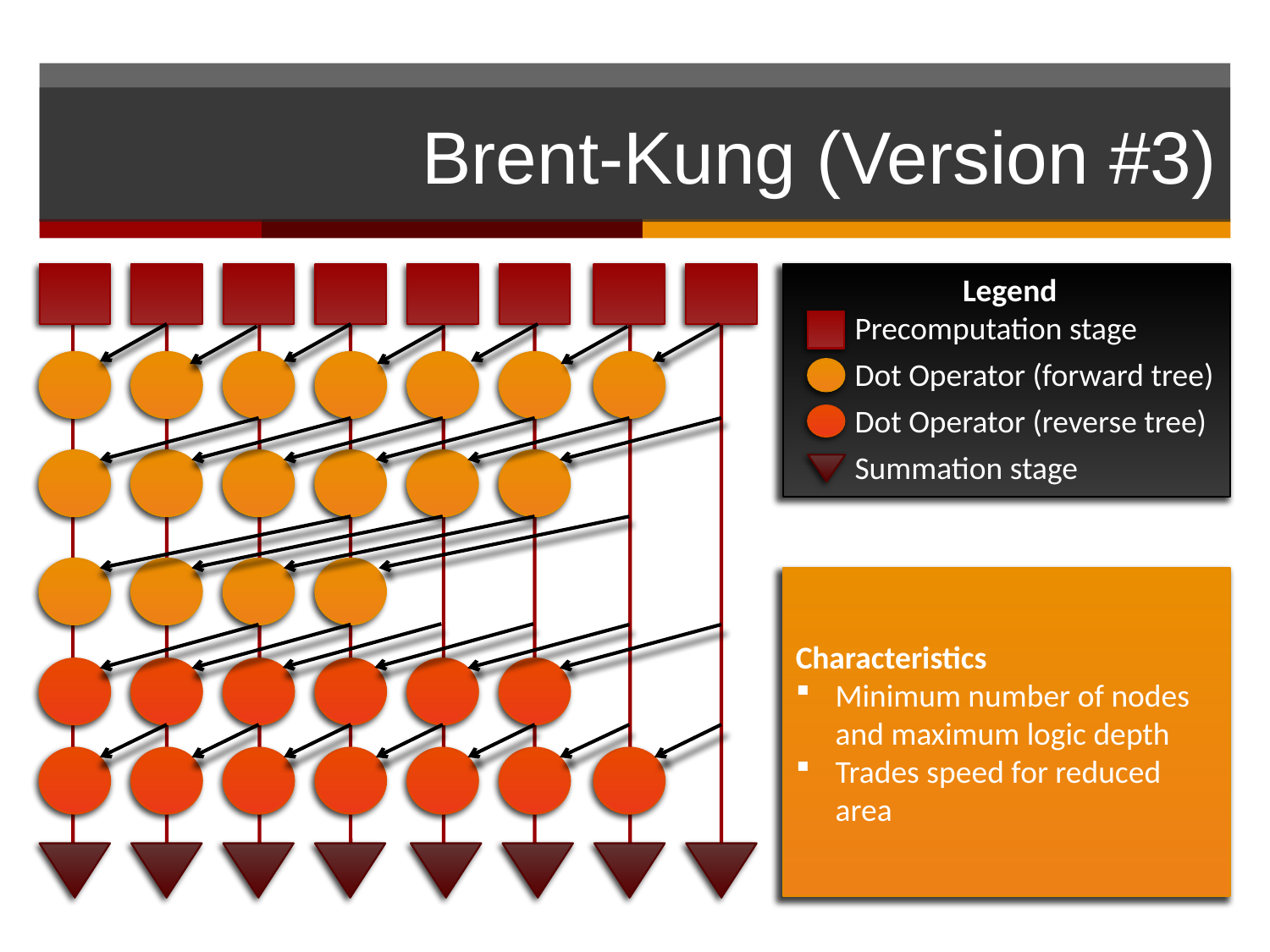

# Brent-Kung (Version #3)

               Legend
Precomputation stage

Dot Operator (forward tree)

Dot Operator (reverse tree)

Summation stage

Characteristics
Minimum number of nodes and maximum logic depth
Trades speed for reduced area